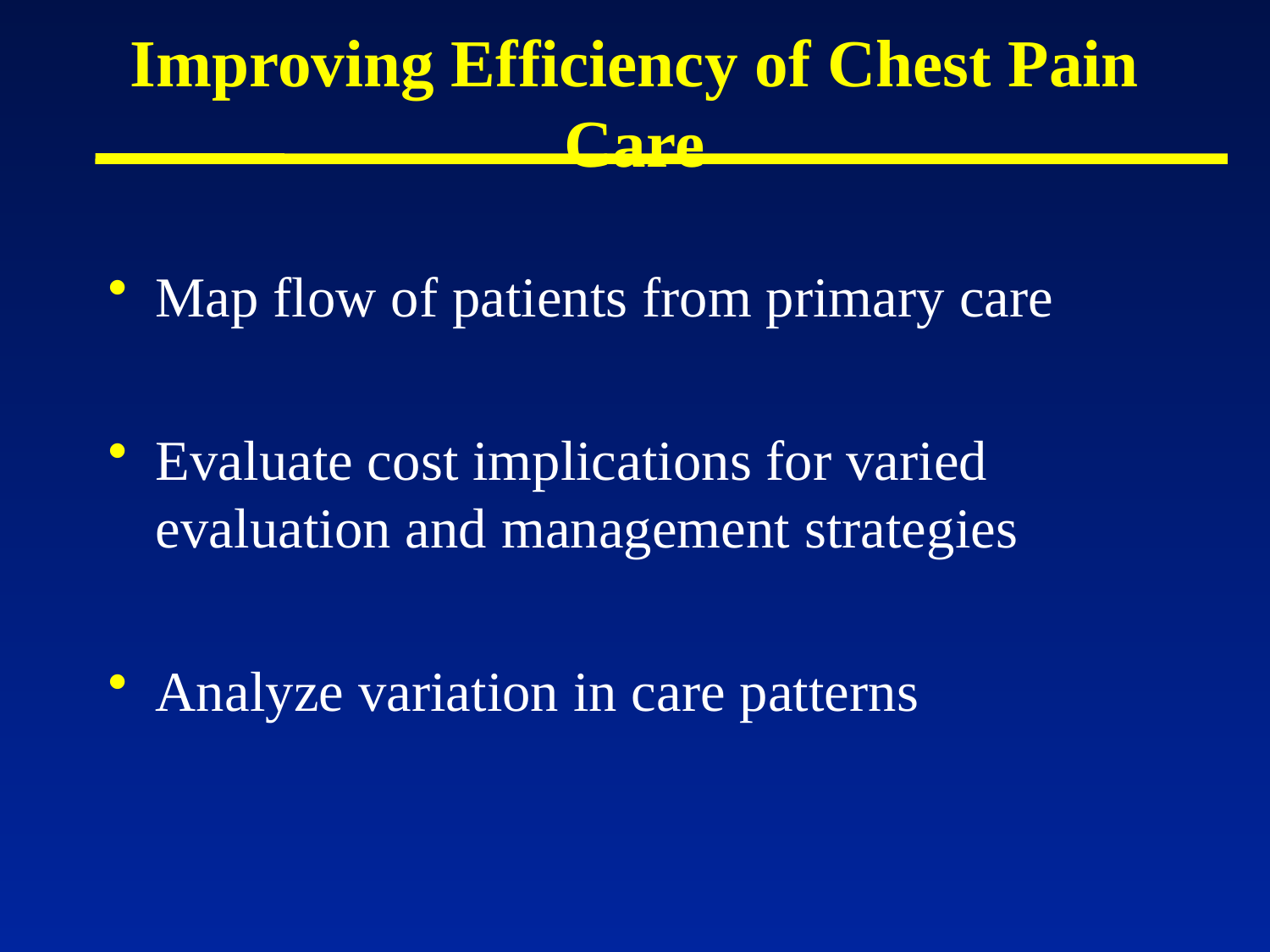

# Improving Efficiency of Chest Pain Care
Map flow of patients from primary care
Evaluate cost implications for varied evaluation and management strategies
Analyze variation in care patterns